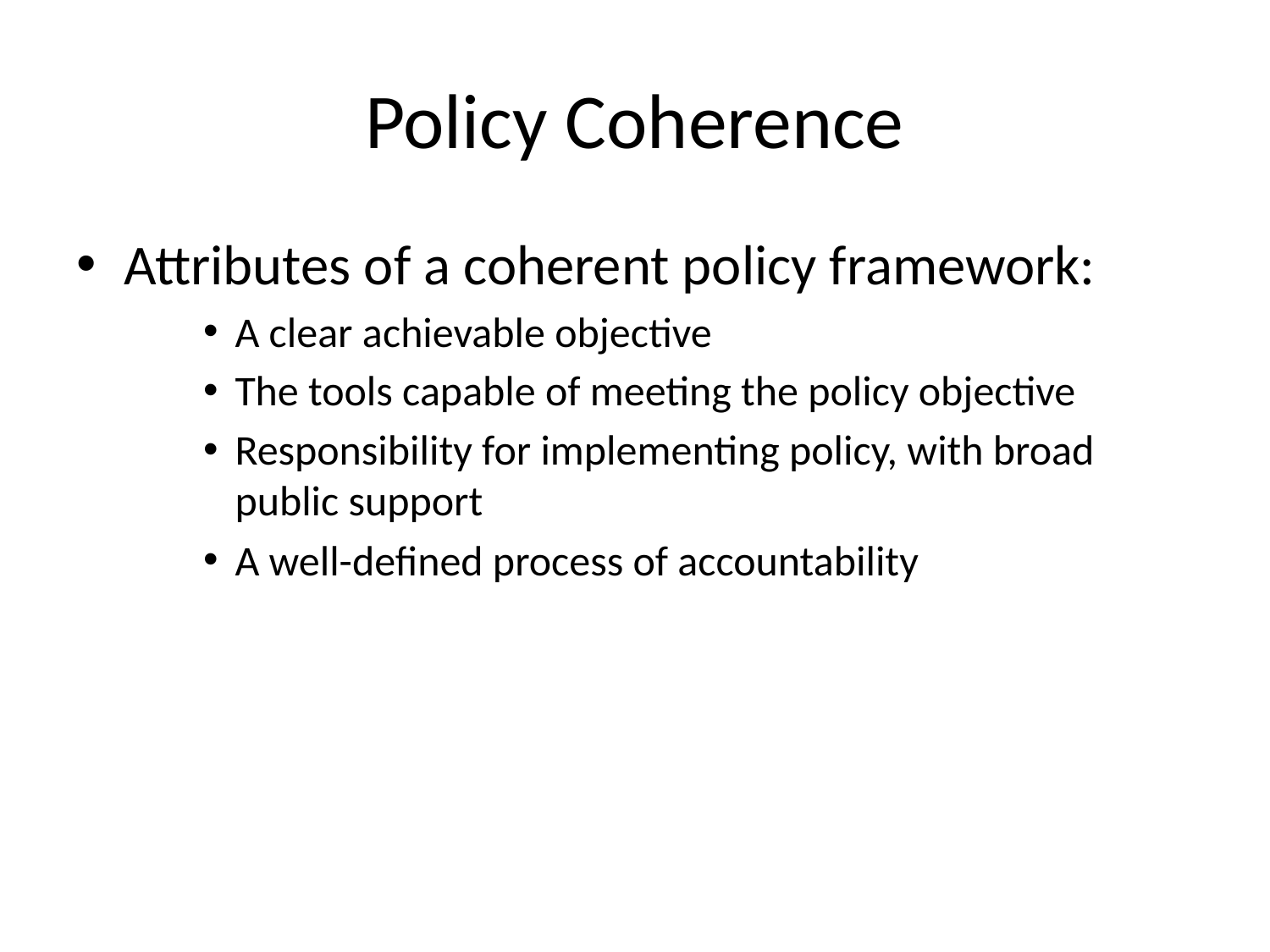

# Policy Coherence
Attributes of a coherent policy framework:
A clear achievable objective
The tools capable of meeting the policy objective
Responsibility for implementing policy, with broad public support
A well-defined process of accountability